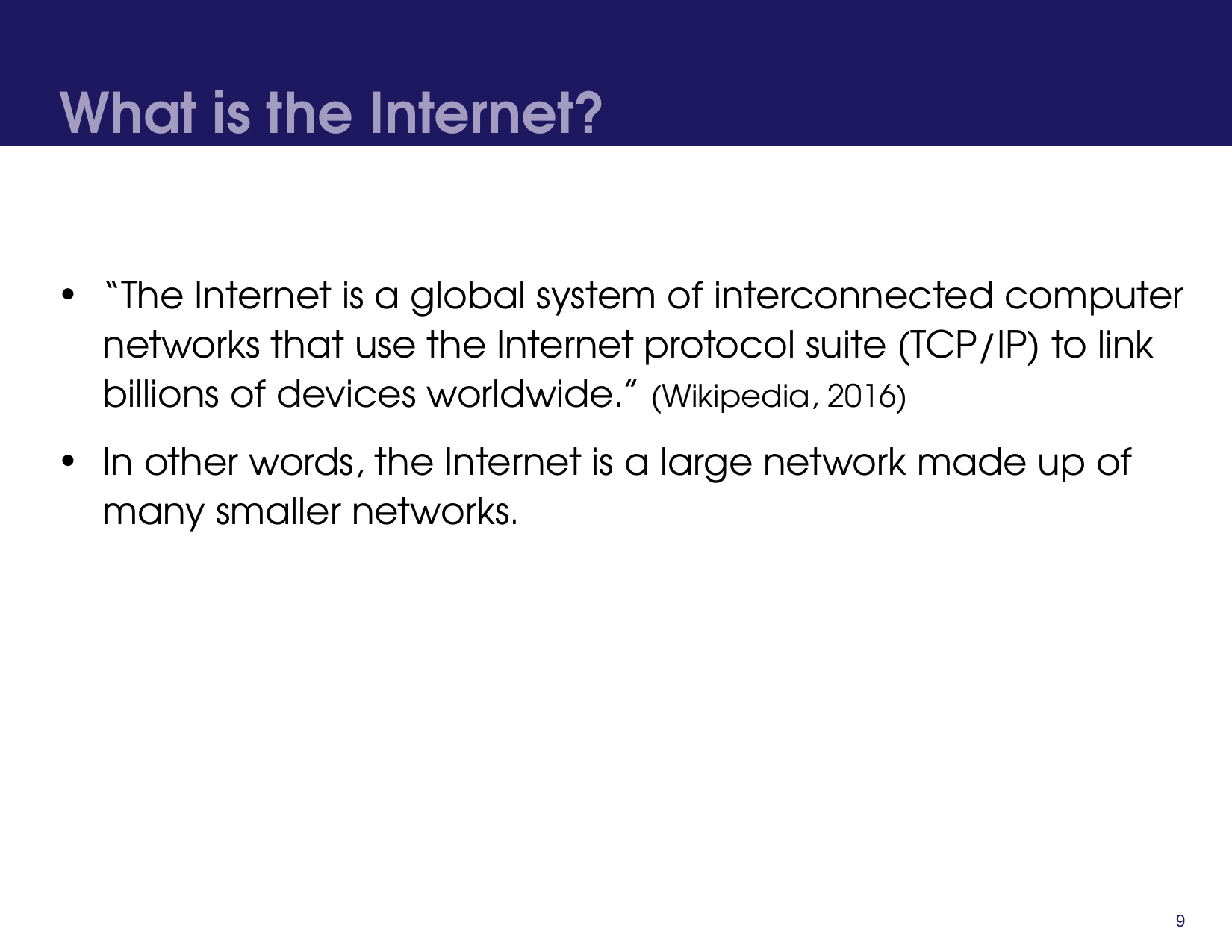

# What is the Internet?
“The Internet is a global system of interconnected computer networks that use the Internet protocol suite (TCP/IP) to link billions of devices worldwide.” (Wikipedia, 2016)
In other words, the Internet is a large network made up of many smaller networks.

9